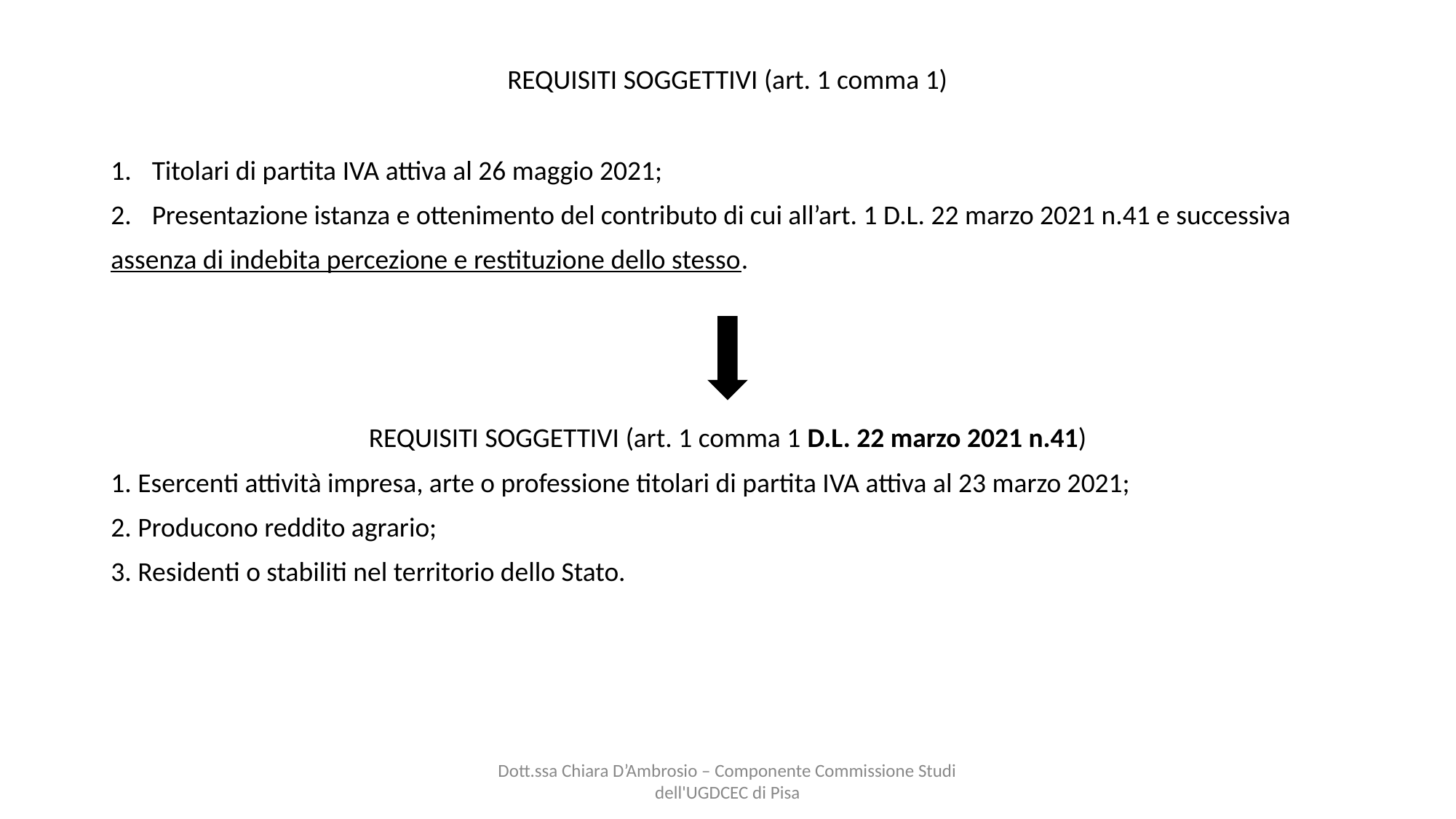

REQUISITI SOGGETTIVI (art. 1 comma 1)

Titolari di partita IVA attiva al 26 maggio 2021;
Presentazione istanza e ottenimento del contributo di cui all’art. 1 D.L. 22 marzo 2021 n.41 e successiva
assenza di indebita percezione e restituzione dello stesso.

REQUISITI SOGGETTIVI (art. 1 comma 1 D.L. 22 marzo 2021 n.41)
1. Esercenti attività impresa, arte o professione titolari di partita IVA attiva al 23 marzo 2021;
2. Producono reddito agrario;
3. Residenti o stabiliti nel territorio dello Stato.

Dott.ssa Chiara D’Ambrosio – Componente Commissione Studi dell'UGDCEC di Pisa